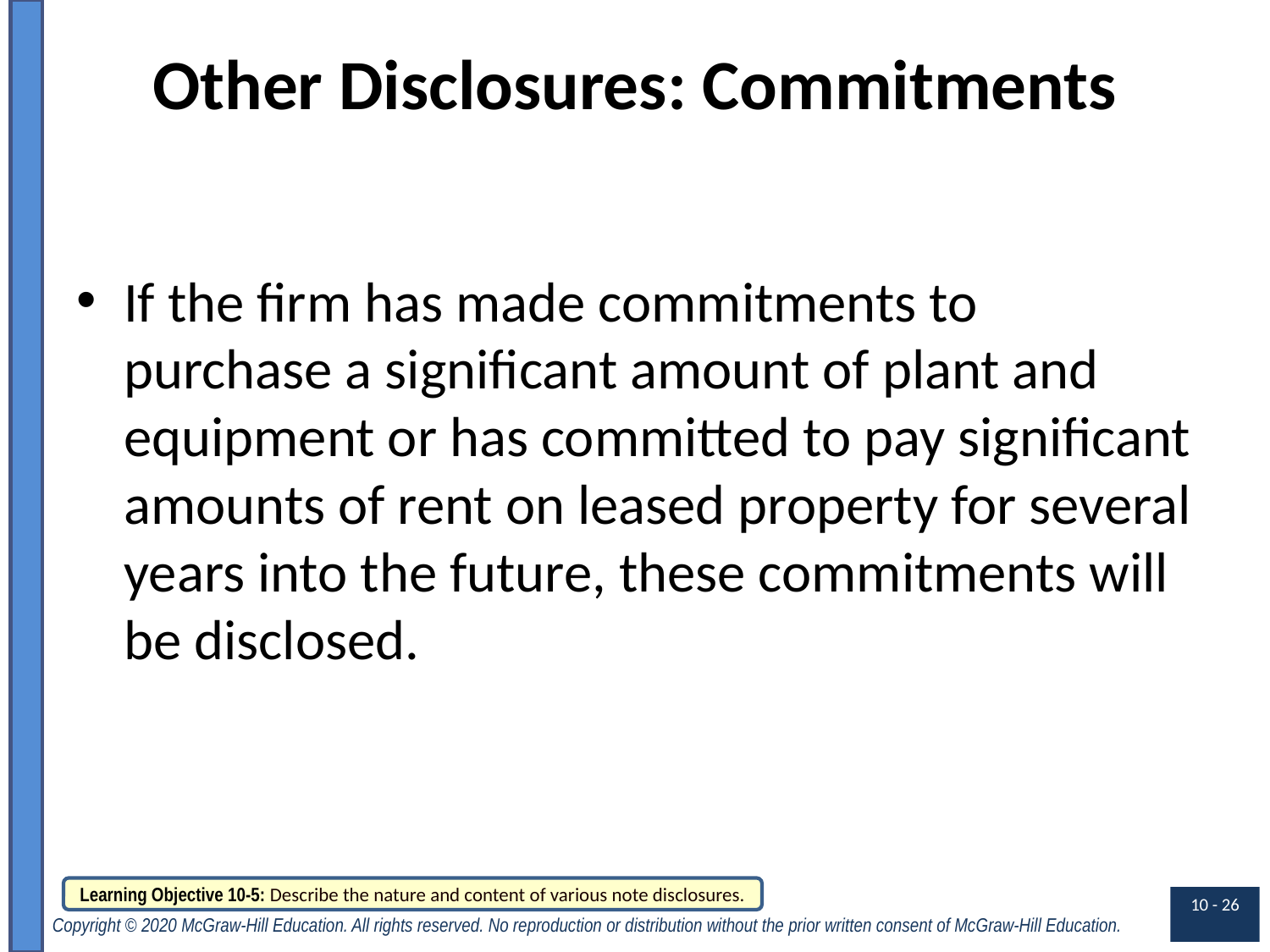

# Other Disclosures: Commitments
If the firm has made commitments to purchase a significant amount of plant and equipment or has committed to pay significant amounts of rent on leased property for several years into the future, these commitments will be disclosed.
Learning Objective 10-5: Describe the nature and content of various note disclosures.